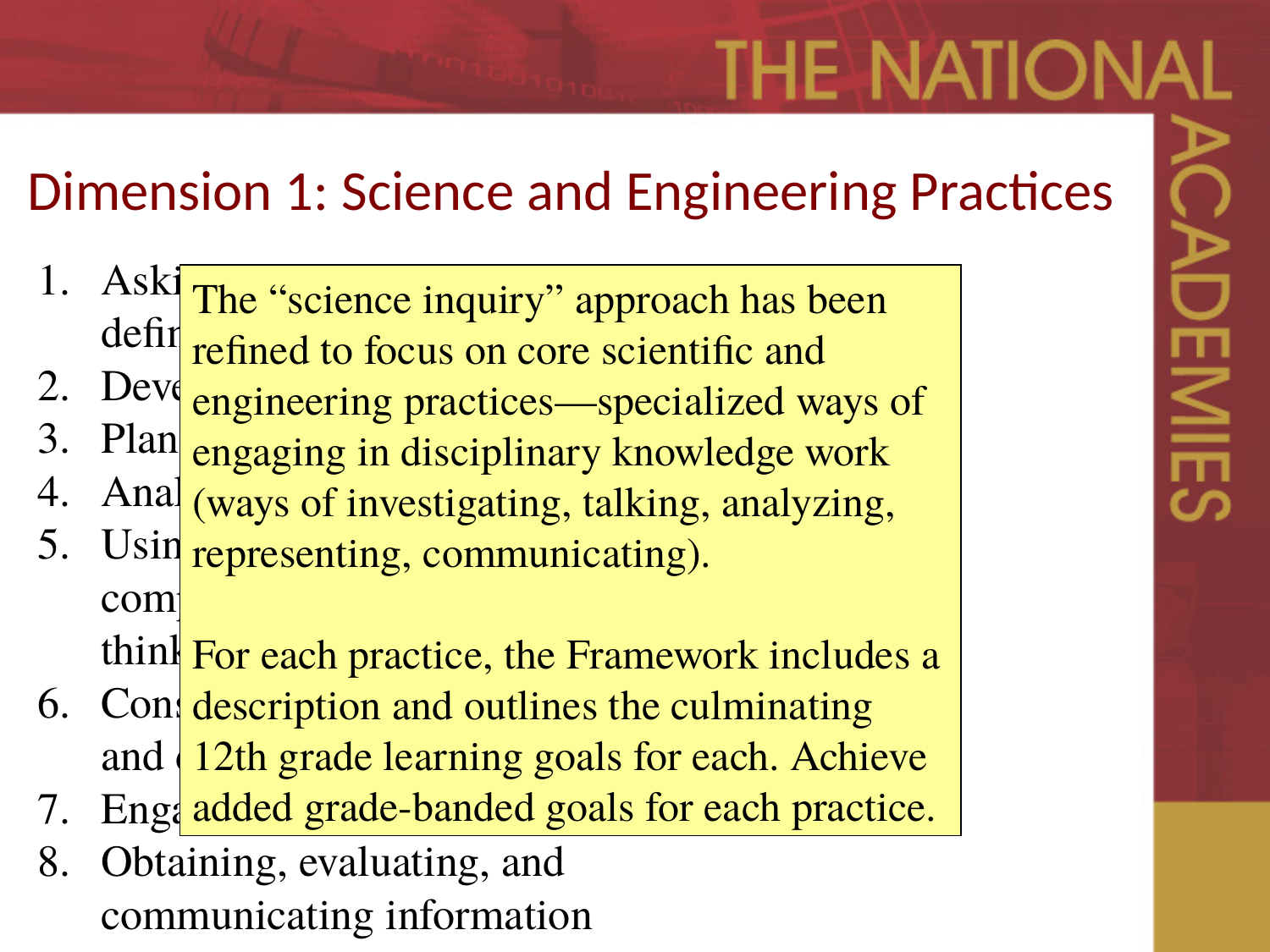

Dimension 1: Science and Engineering Practices
Asking questions (for science) and defining problems (for engineering)
Developing and using models
Planning and carrying out investigations
Analyzing and interpreting data
Using mathematics, information and computer technology, and computational thinking
Constructing explanations (for science) and designing solutions (for engineering)
Engaging in argument from evidence
Obtaining, evaluating, and communicating information
The “science inquiry” approach has been refined to focus on core scientific and engineering practices—specialized ways of engaging in disciplinary knowledge work (ways of investigating, talking, analyzing, representing, communicating).

For each practice, the Framework includes a description and outlines the culminating 12th grade learning goals for each. Achieve added grade-banded goals for each practice.